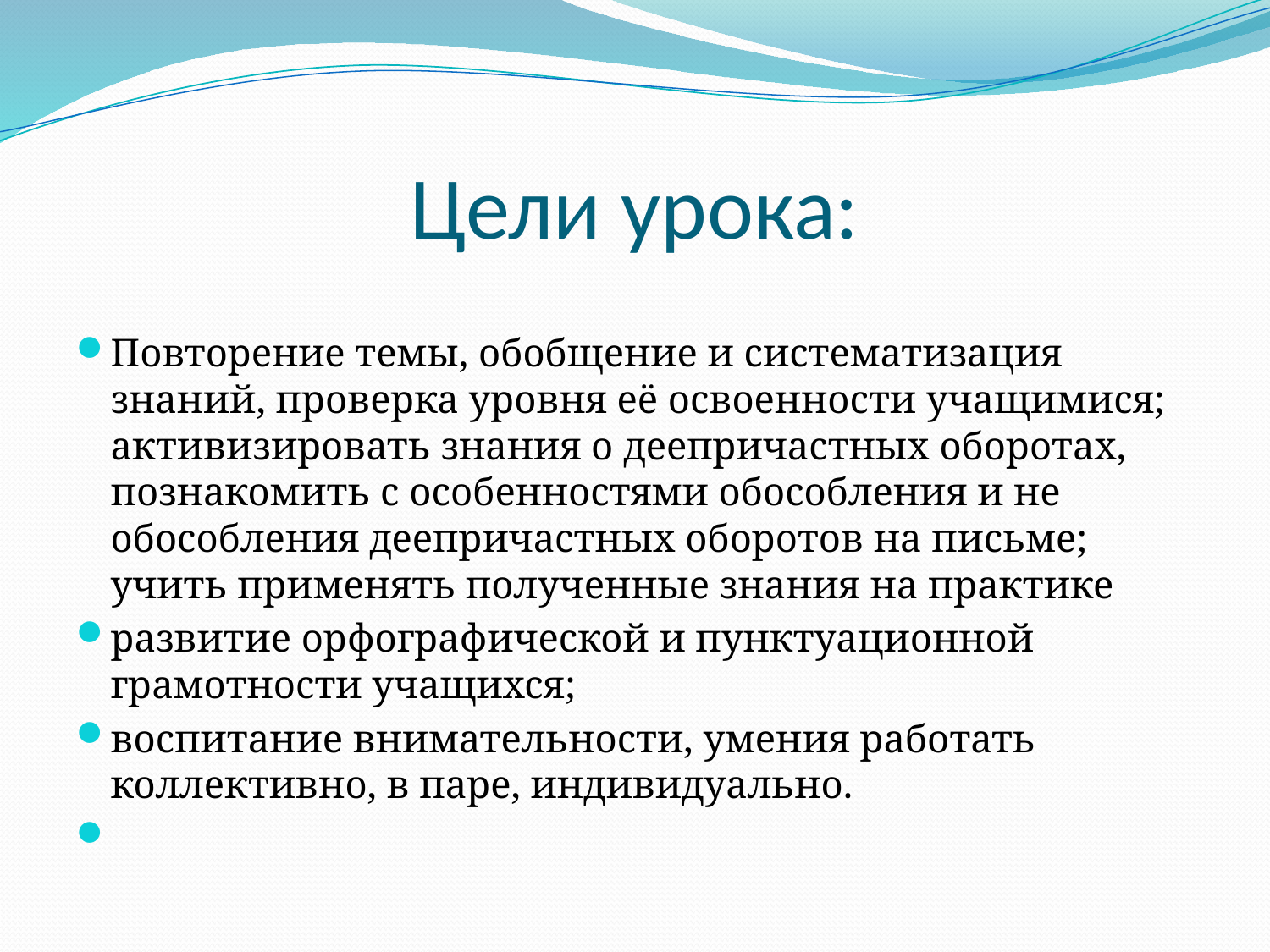

# Цели урока:

Повторение темы, обобщение и систематизация знаний, проверка уровня её освоенности учащимися; активизировать знания о деепричастных оборотах, познакомить с особенностями обособления и не обособления деепричастных оборотов на письме; учить применять полученные знания на практике
развитие орфографической и пунктуационной грамотности учащихся;
воспитание внимательности, умения работать коллективно, в паре, индивидуально.